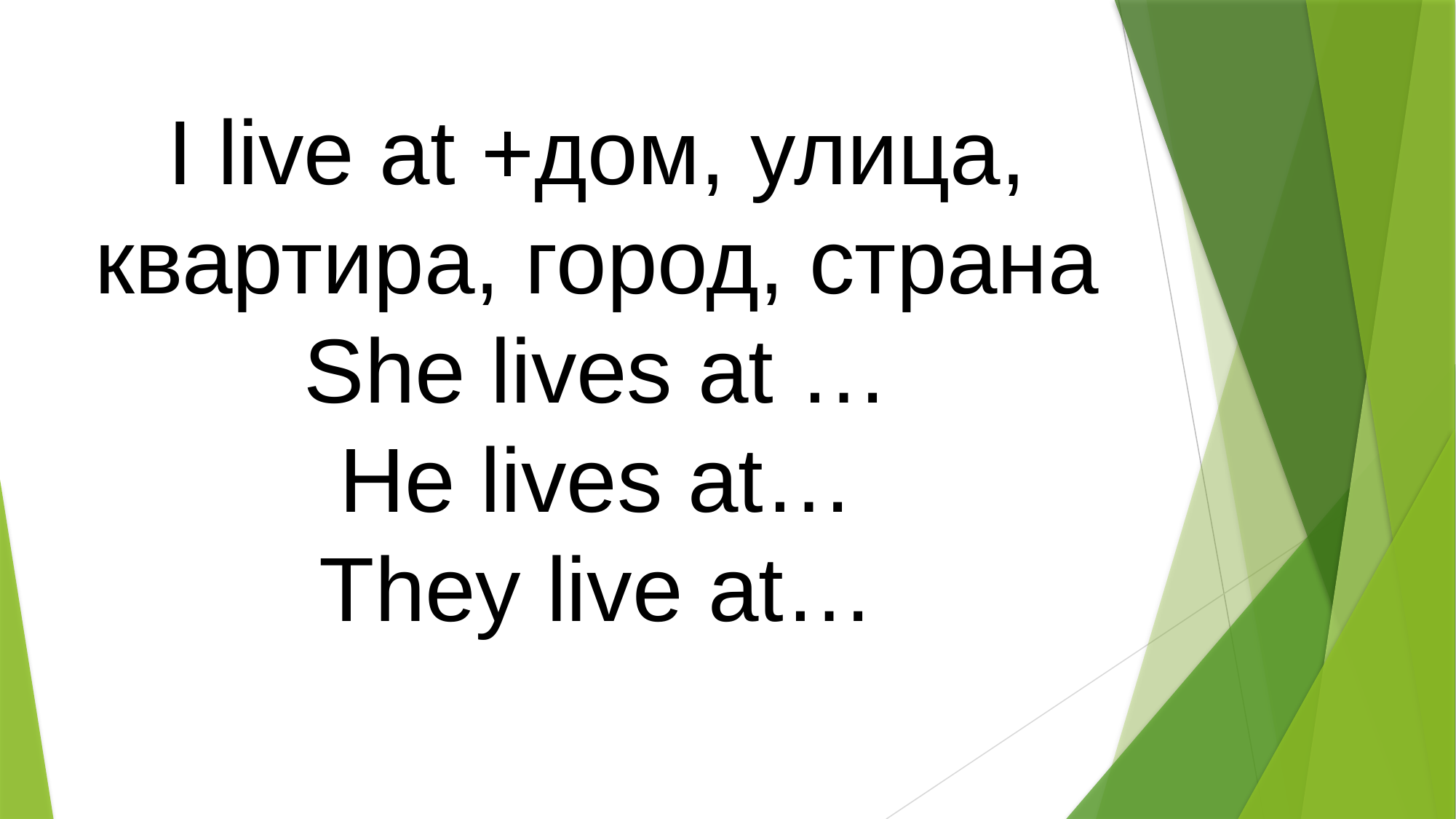

# I live at +дом, улица, квартира, город, страна She lives at … He lives at… They live at…